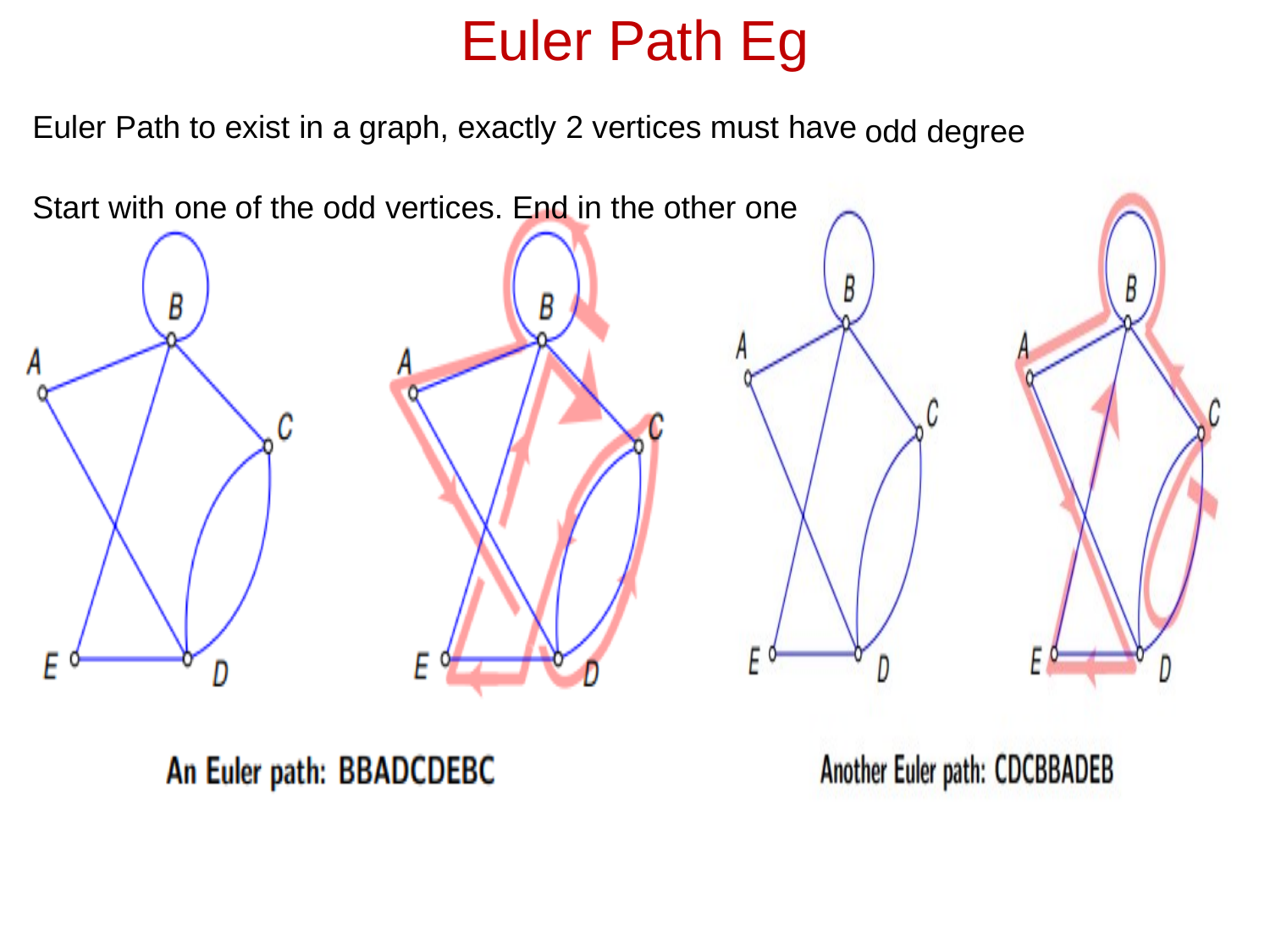

Euler Path Eg
Euler Path to exist in a graph, exactly 2 vertices must have
odd
degree

Start with one
of
the odd
vertices.
End
in the other
one